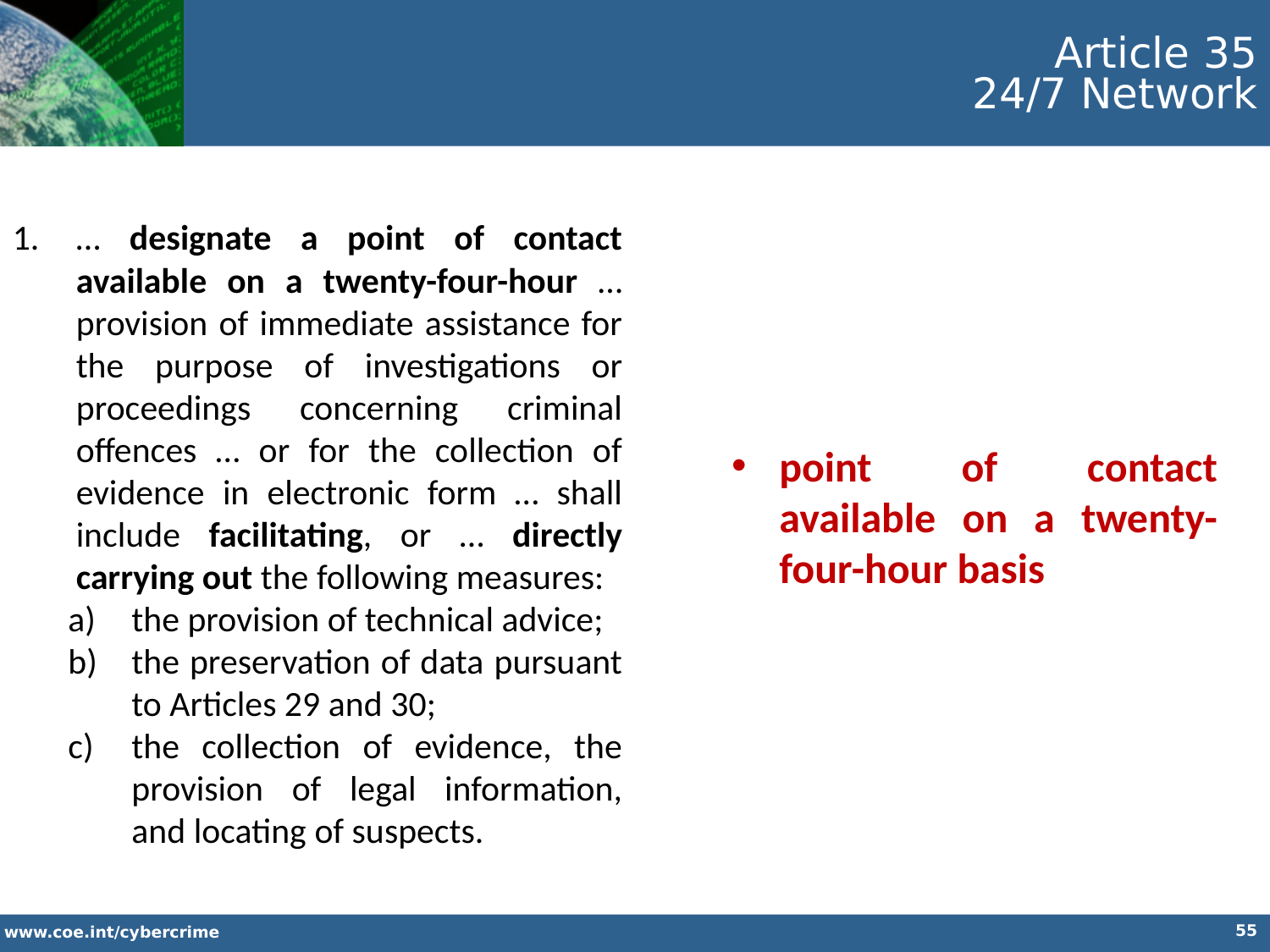

Article 35
24/7 Network
… designate a point of contact available on a twenty-four-hour … provision of immediate assistance for the purpose of investigations or proceedings concerning criminal offences … or for the collection of evidence in electronic form … shall include facilitating, or … directly carrying out the following measures:
the provision of technical advice;
the preservation of data pursuant to Articles 29 and 30;
the collection of evidence, the provision of legal information, and locating of suspects.
point of contact available on a twenty-four-hour basis
55